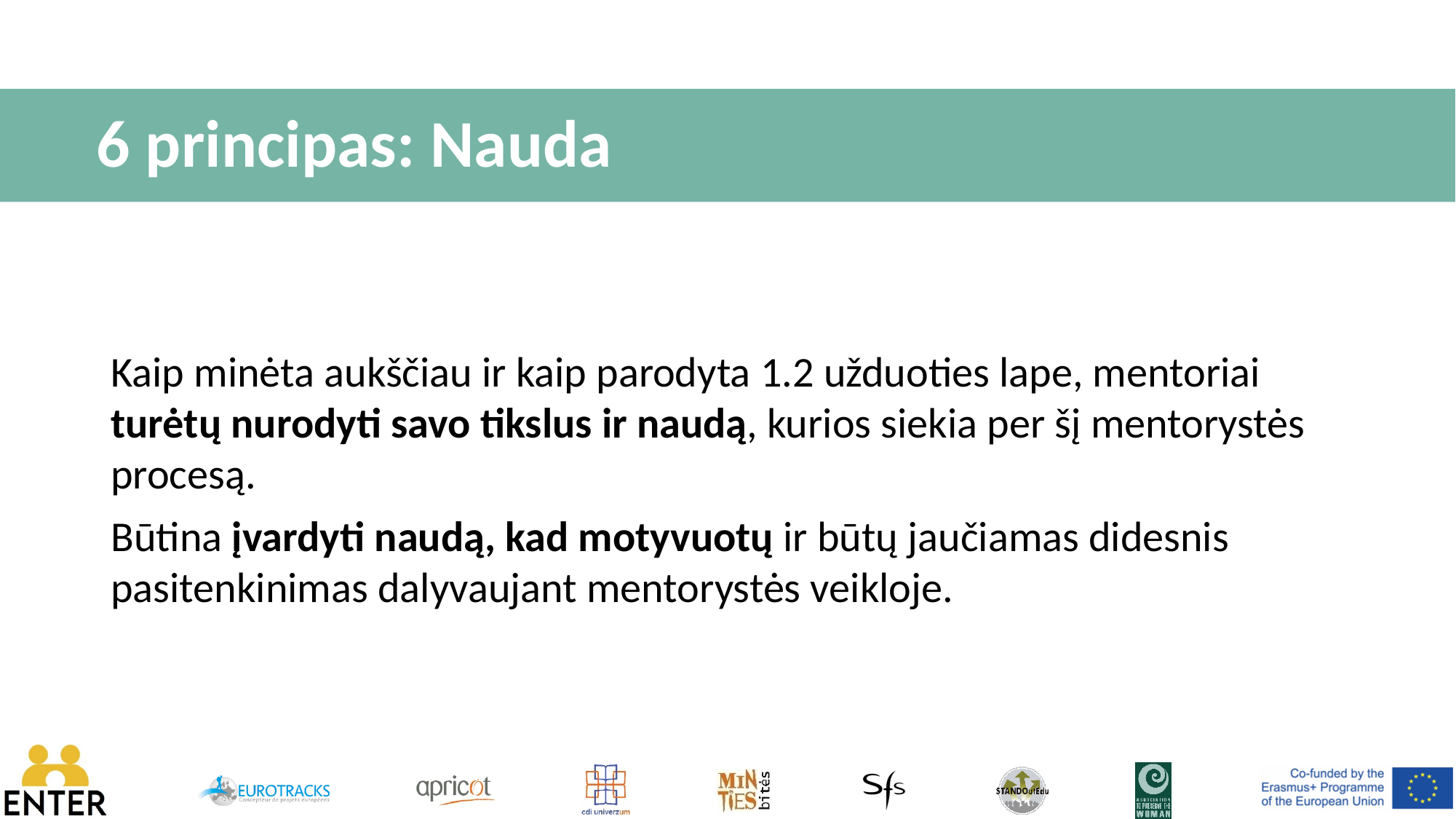

# 6 principas: Nauda
Kaip minėta aukščiau ir kaip parodyta 1.2 užduoties lape, mentoriai turėtų nurodyti savo tikslus ir naudą, kurios siekia per šį mentorystės procesą.
Būtina įvardyti naudą, kad motyvuotų ir būtų jaučiamas didesnis pasitenkinimas dalyvaujant mentorystės veikloje.